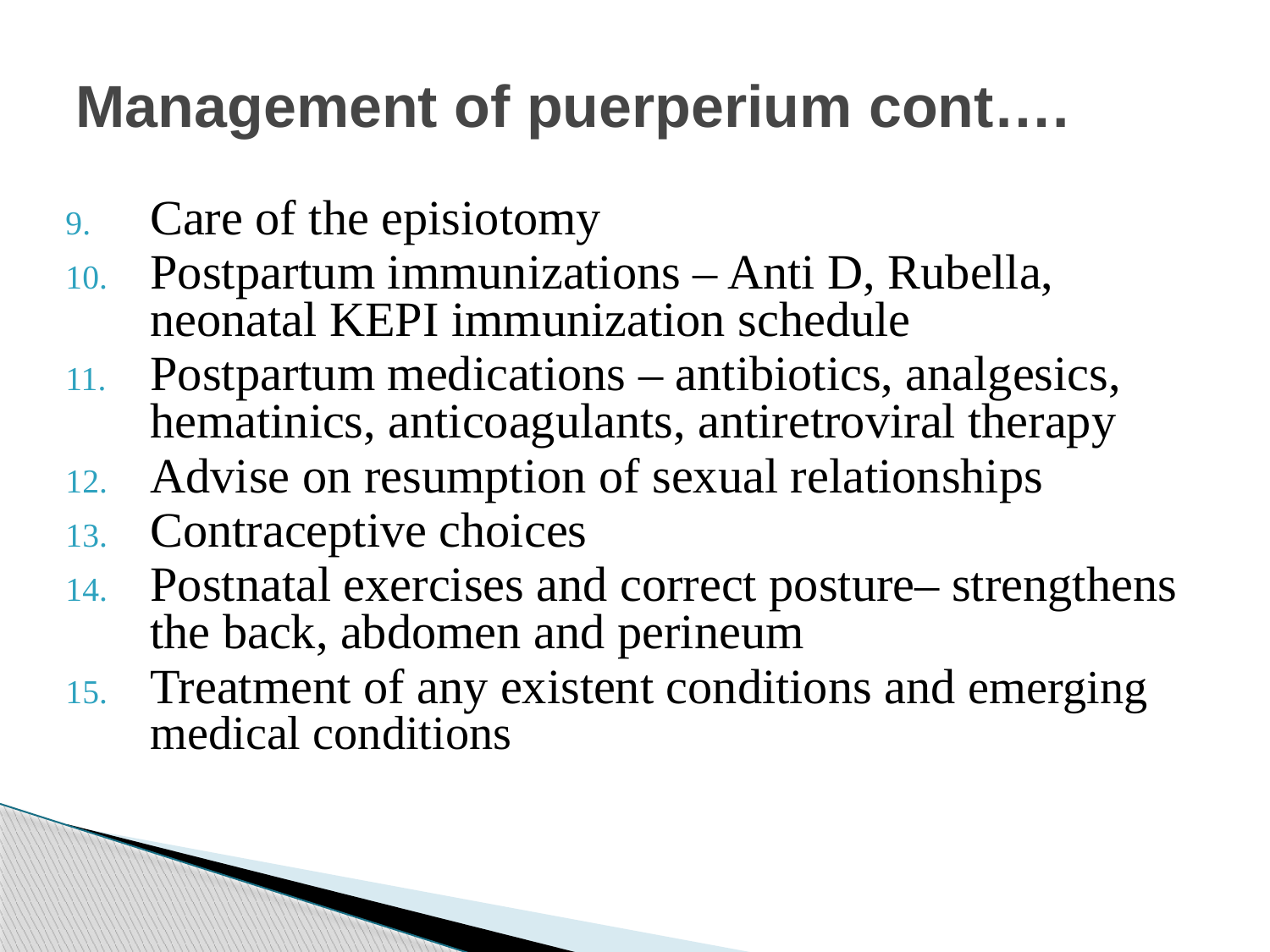

# Management of puerperium cont….
Care of the episiotomy
Postpartum immunizations – Anti D, Rubella, neonatal KEPI immunization schedule
Postpartum medications – antibiotics, analgesics, hematinics, anticoagulants, antiretroviral therapy
Advise on resumption of sexual relationships
Contraceptive choices
Postnatal exercises and correct posture– strengthens the back, abdomen and perineum
Treatment of any existent conditions and emerging medical conditions